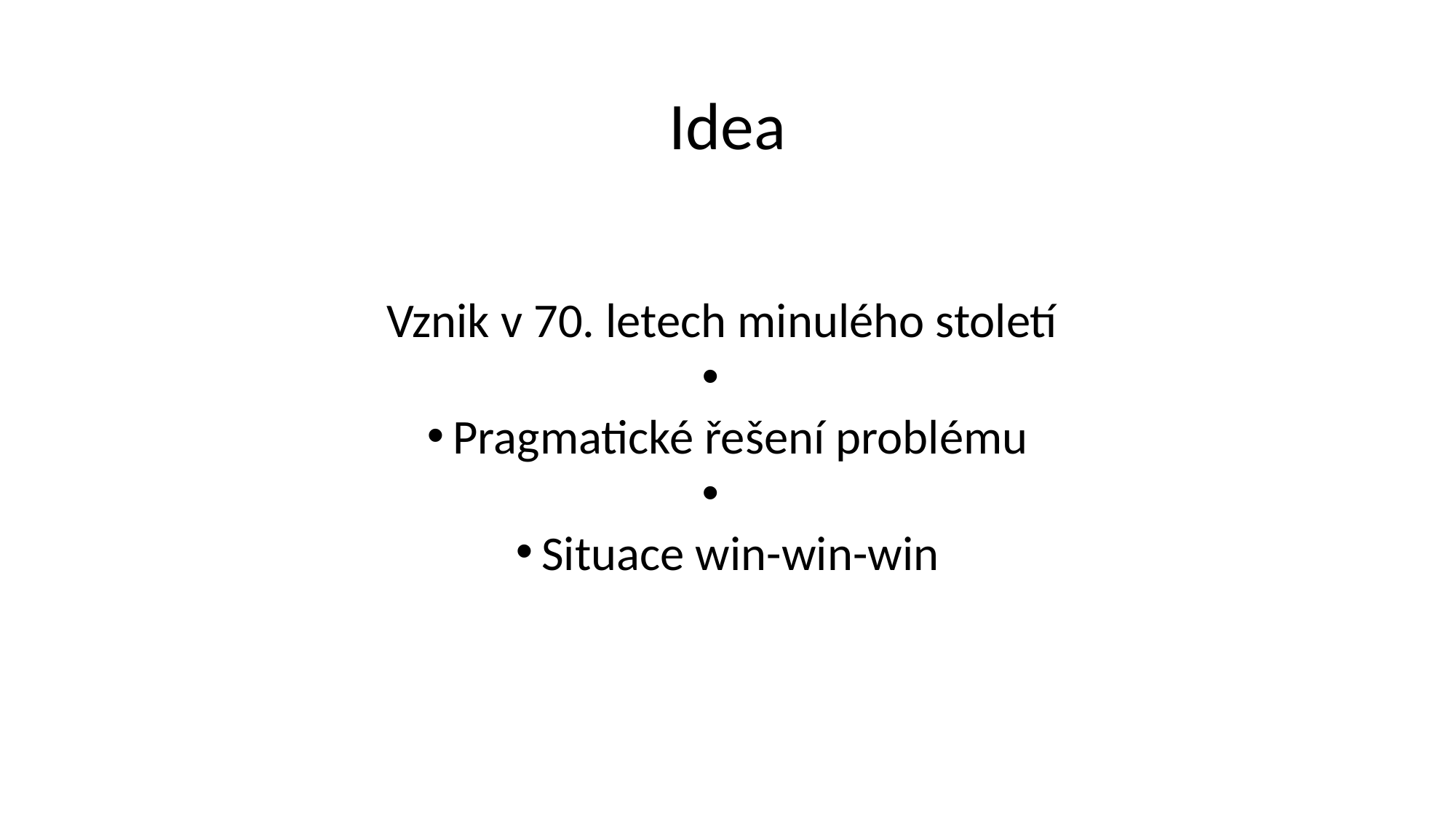

Idea

Vznik v 70. letech minulého století

Pragmatické řešení problému

Situace win-win-win